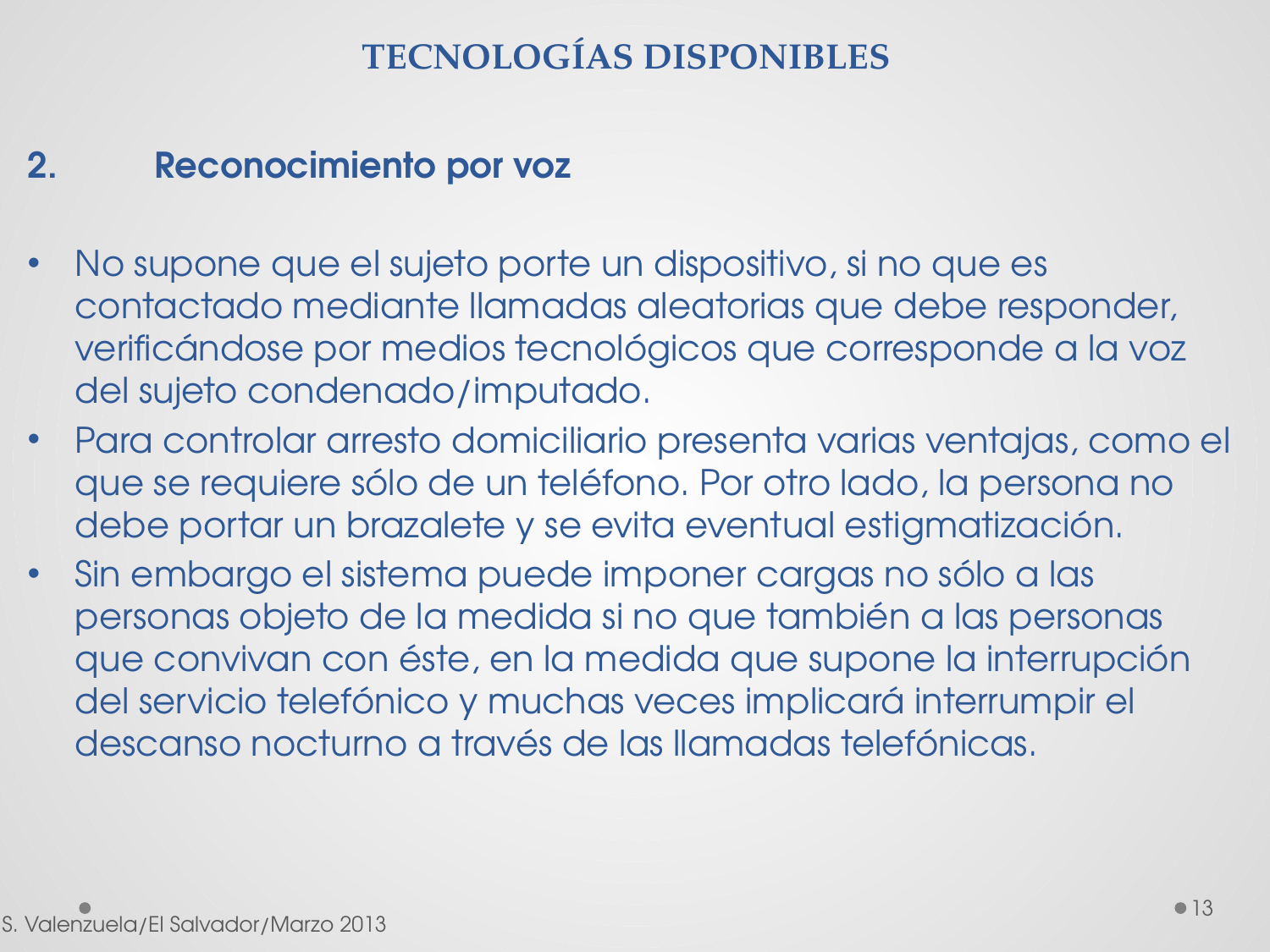

# TECNOLOGÍAS DISPONIBLES
2.	Reconocimiento por voz

No supone que el sujeto porte un dispositivo, si no que es contactado mediante llamadas aleatorias que debe responder, verificándose por medios tecnológicos que corresponde a la voz del sujeto condenado/imputado.
Para controlar arresto domiciliario presenta varias ventajas, como el que se requiere sólo de un teléfono. Por otro lado, la persona no debe portar un brazalete y se evita eventual estigmatización.
Sin embargo el sistema puede imponer cargas no sólo a las personas objeto de la medida si no que también a las personas que convivan con éste, en la medida que supone la interrupción del servicio telefónico y muchas veces implicará interrumpir el descanso nocturno a través de las llamadas telefónicas.

13
S. Valenzuela/El Salvador/Marzo 2013